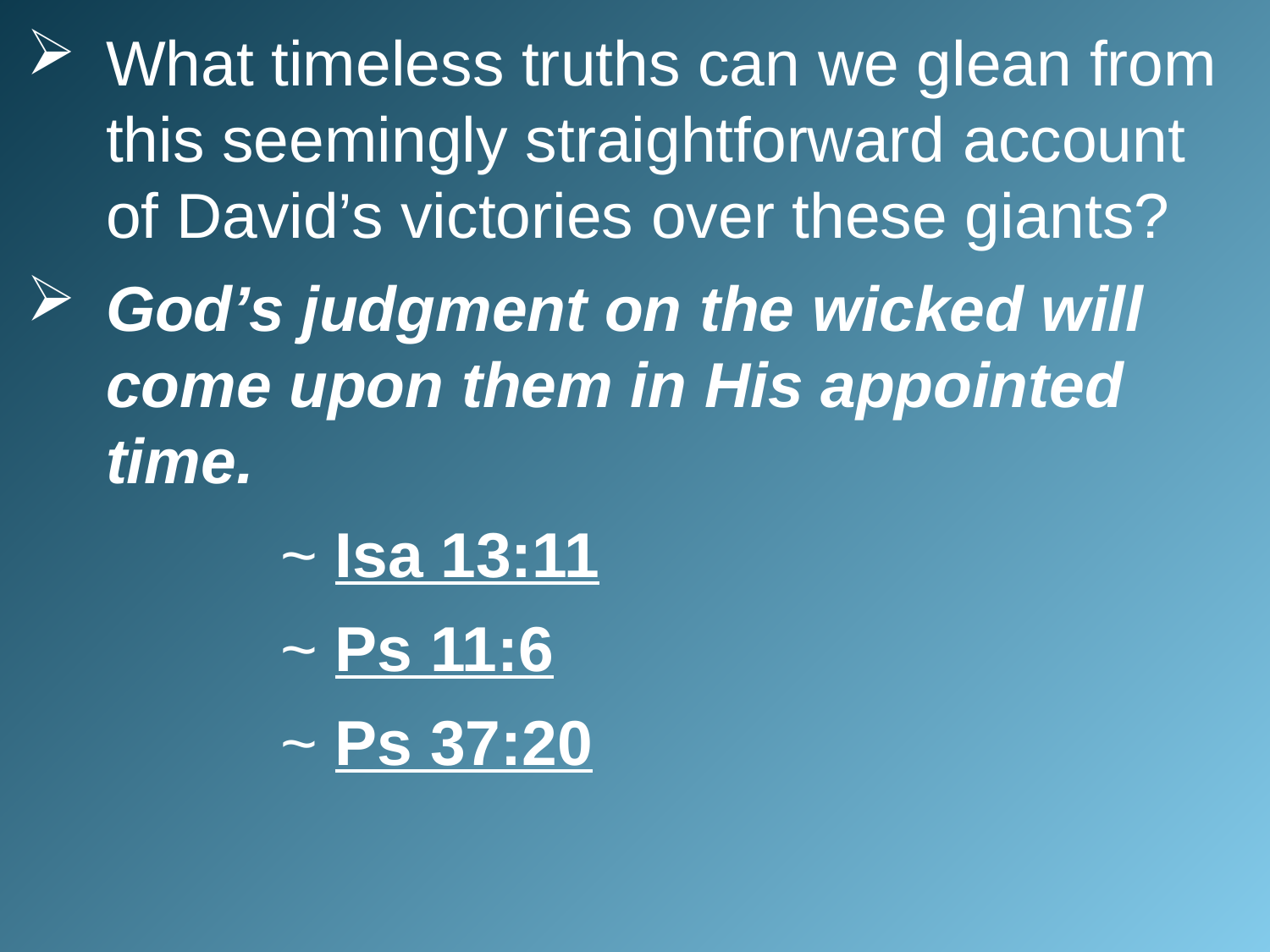

What timeless truths can we glean from this seemingly straightforward account of David’s victories over these giants?
God’s judgment on the wicked will come upon them in His appointed time.
		~ Isa 13:11
		~ Ps 11:6
		~ Ps 37:20